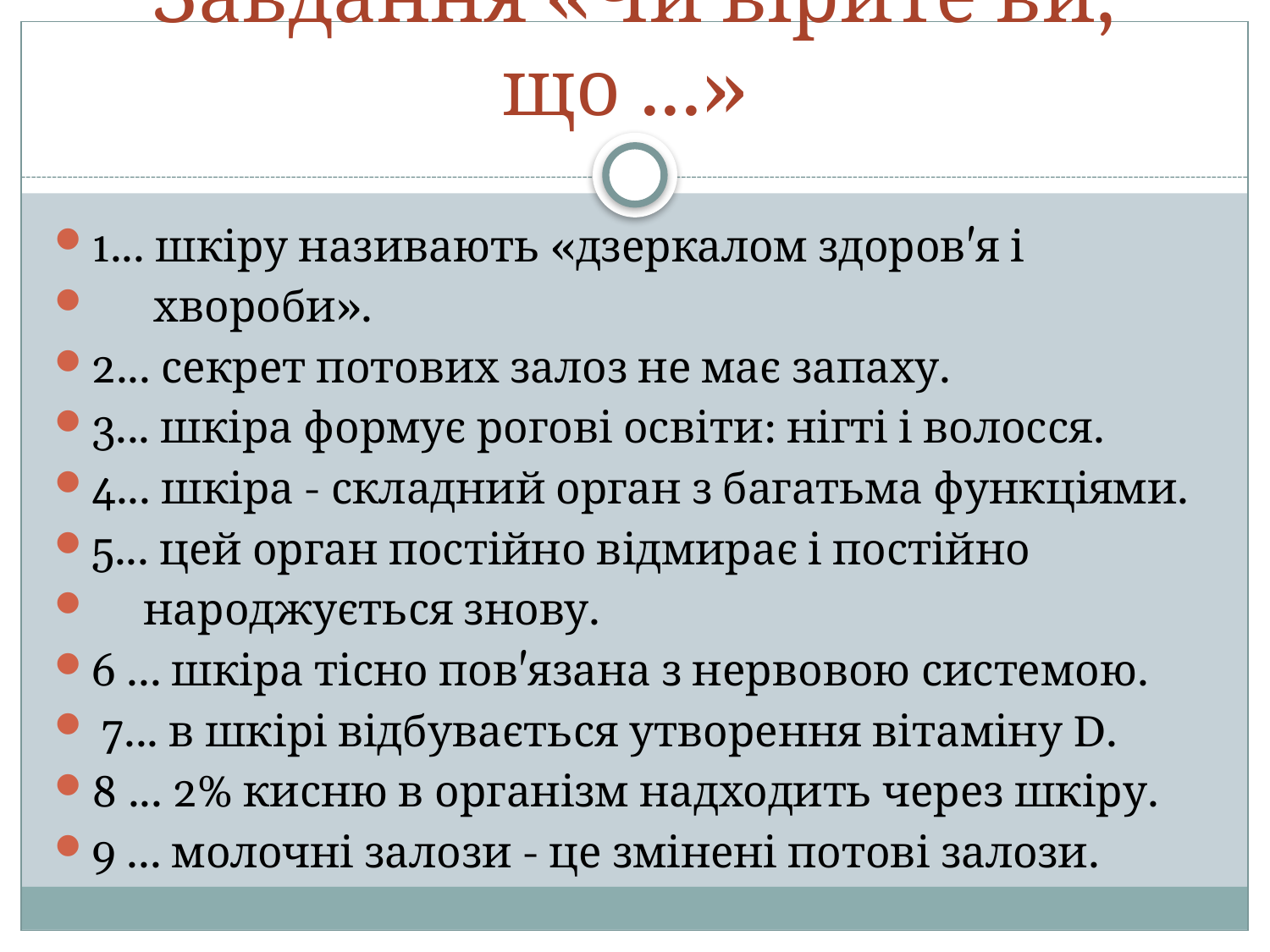

# Завдання «Чи вірите ви, що ...»
1... шкіру називають «дзеркалом здоров'я і
      хвороби».
2... секрет потових залоз не має запаху.
3... шкіра формує рогові освіти: нігті і волосся.
4... шкіра - складний орган з багатьма функціями.
5... цей орган постійно відмирає і постійно
     народжується знову.
6 ... шкіра тісно пов'язана з нервовою системою.
 7... в шкірі відбувається утворення вітаміну D.
8 ... 2% кисню в організм надходить через шкіру.
9 ... молочні залози - це змінені потові залози.